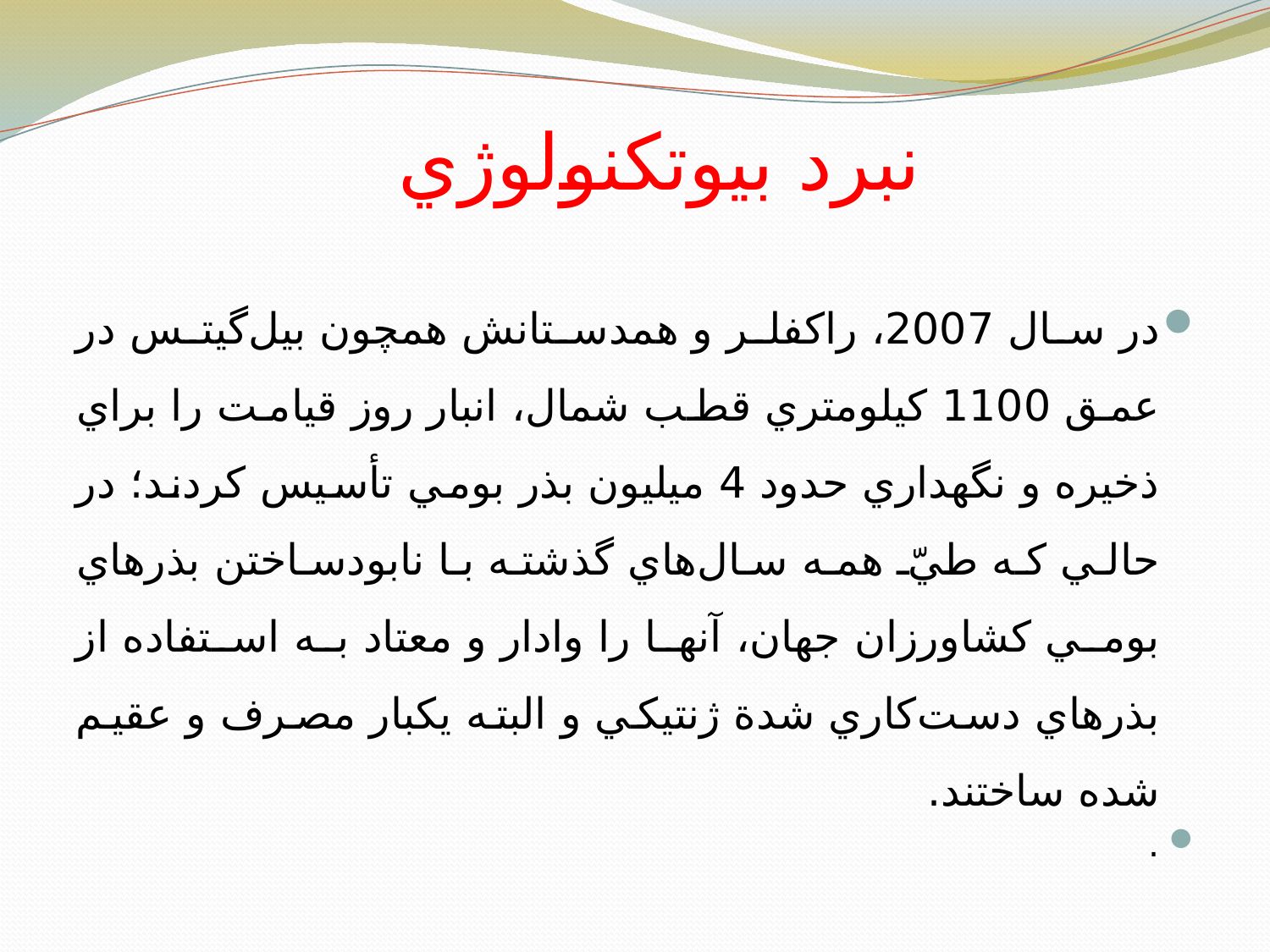

نبرد بيوتكنولوژي
#
در سال 2007، راكفلر و همدستانش همچون بيل‌گيتس در عمق 1100 كيلومتري قطب شمال، انبار روز قيامت را براي ذخيره و نگهداري حدود 4 ميليون بذر بومي تأسيس كردند؛ در حالي كه طيّ همه سال‌هاي گذشته با نابودساختن بذرهاي بومي كشاورزان جهان، آنها را وادار و معتاد به استفاده از بذرهاي دست‌كاري شدة ژنتيكي و البته يكبار مصرف و عقيم شده ساختند.
.